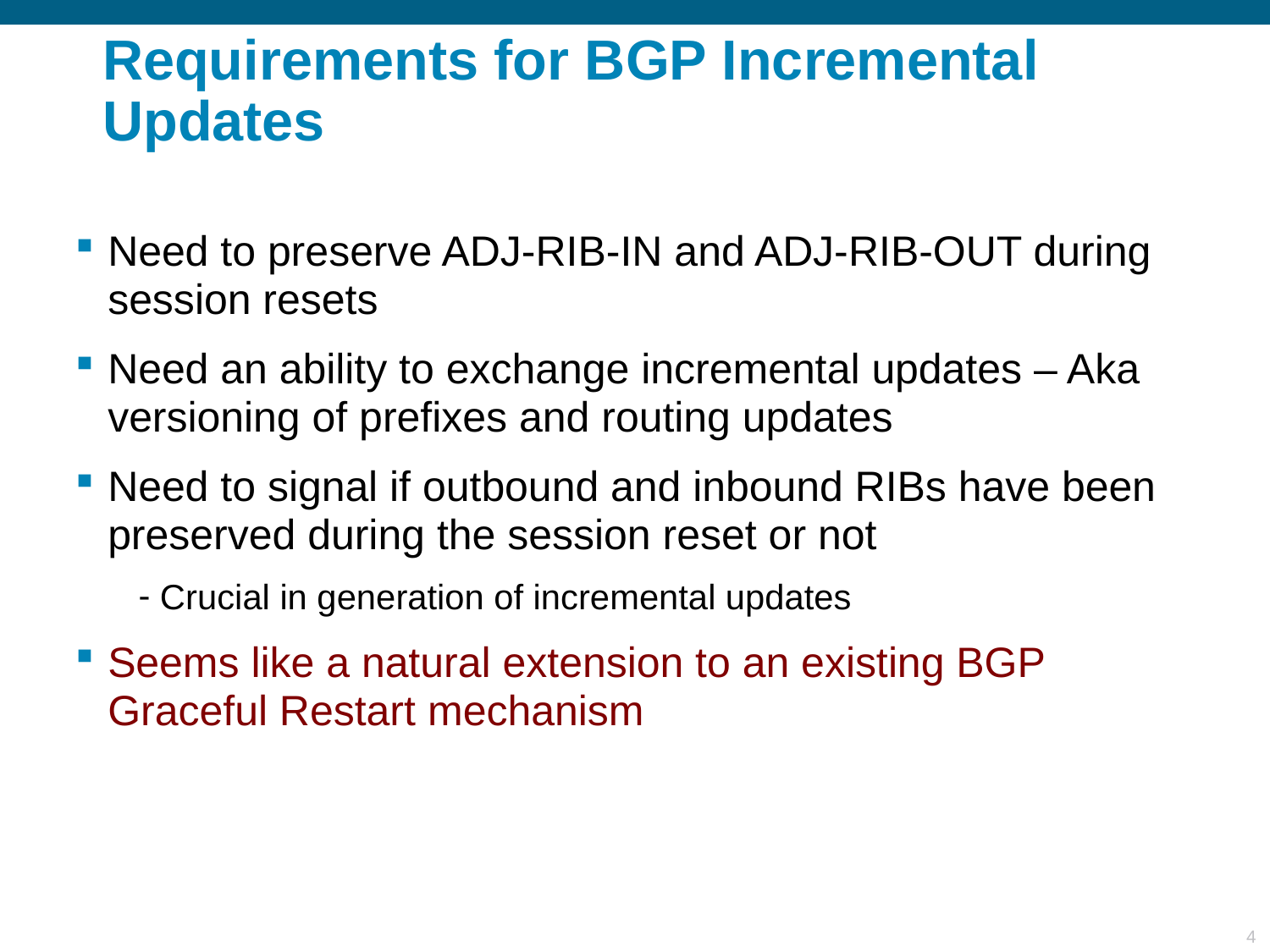

# Requirements for BGP Incremental Updates
Need to preserve ADJ-RIB-IN and ADJ-RIB-OUT during session resets
Need an ability to exchange incremental updates – Aka versioning of prefixes and routing updates
Need to signal if outbound and inbound RIBs have been preserved during the session reset or not
 Crucial in generation of incremental updates
Seems like a natural extension to an existing BGP Graceful Restart mechanism